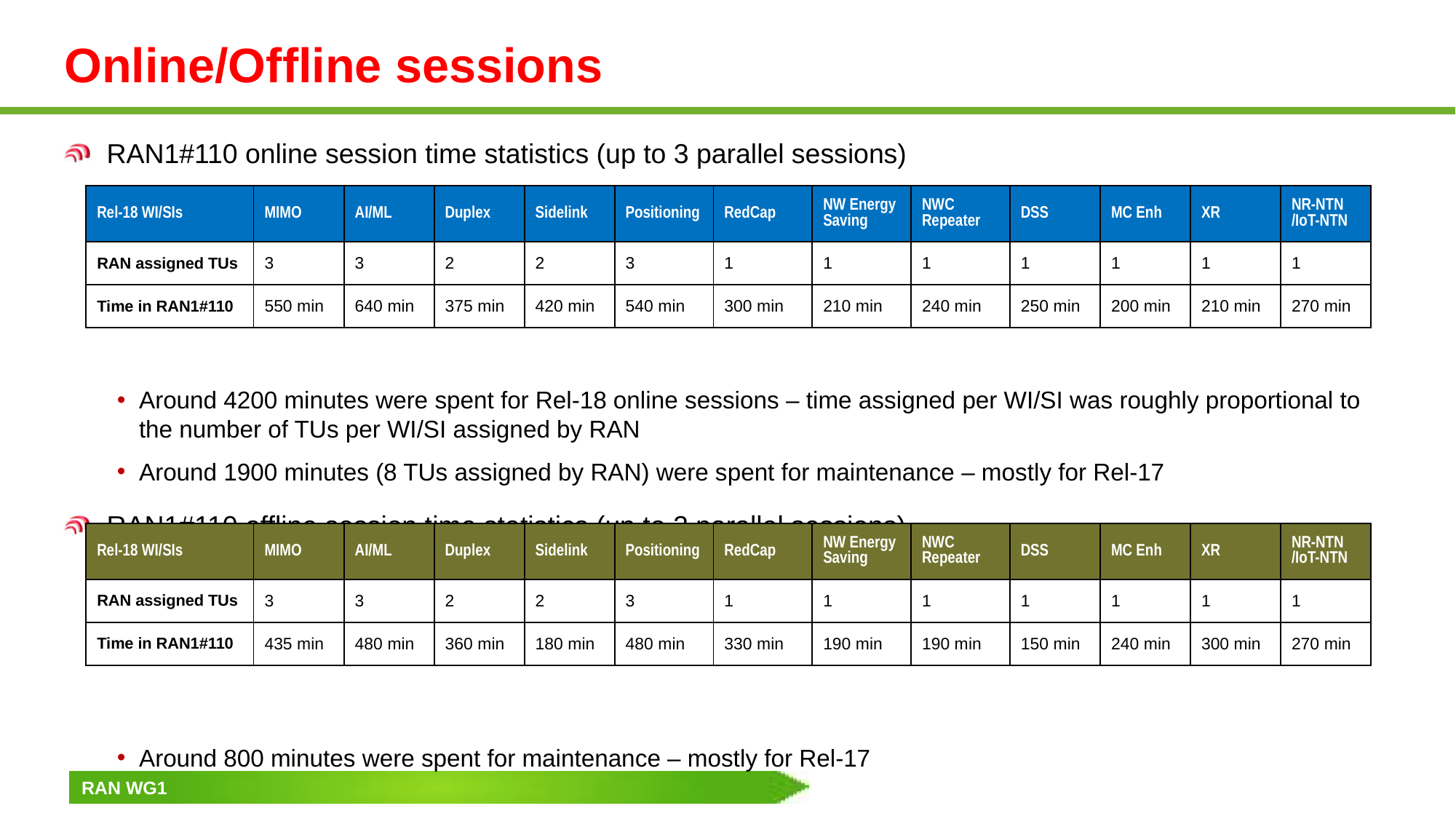

# Online/Offline sessions
RAN1#110 online session time statistics (up to 3 parallel sessions)

Around 4200 minutes were spent for Rel-18 online sessions – time assigned per WI/SI was roughly proportional to the number of TUs per WI/SI assigned by RAN
Around 1900 minutes (8 TUs assigned by RAN) were spent for maintenance – mostly for Rel-17
RAN1#110 offline session time statistics (up to 2 parallel sessions)

Around 800 minutes were spent for maintenance – mostly for Rel-17

| Rel-18 WI/SIs | MIMO | AI/ML | Duplex | Sidelink | Positioning | RedCap | NW Energy Saving | NWC Repeater | DSS | MC Enh | XR | NR-NTN /IoT-NTN |
| --- | --- | --- | --- | --- | --- | --- | --- | --- | --- | --- | --- | --- |
| RAN assigned TUs | 3 | 3 | 2 | 2 | 3 | 1 | 1 | 1 | 1 | 1 | 1 | 1 |
| Time in RAN1#110 | 550 min | 640 min | 375 min | 420 min | 540 min | 300 min | 210 min | 240 min | 250 min | 200 min | 210 min | 270 min |
| Rel-18 WI/SIs | MIMO | AI/ML | Duplex | Sidelink | Positioning | RedCap | NW Energy Saving | NWC Repeater | DSS | MC Enh | XR | NR-NTN /IoT-NTN |
| --- | --- | --- | --- | --- | --- | --- | --- | --- | --- | --- | --- | --- |
| RAN assigned TUs | 3 | 3 | 2 | 2 | 3 | 1 | 1 | 1 | 1 | 1 | 1 | 1 |
| Time in RAN1#110 | 435 min | 480 min | 360 min | 180 min | 480 min | 330 min | 190 min | 190 min | 150 min | 240 min | 300 min | 270 min |